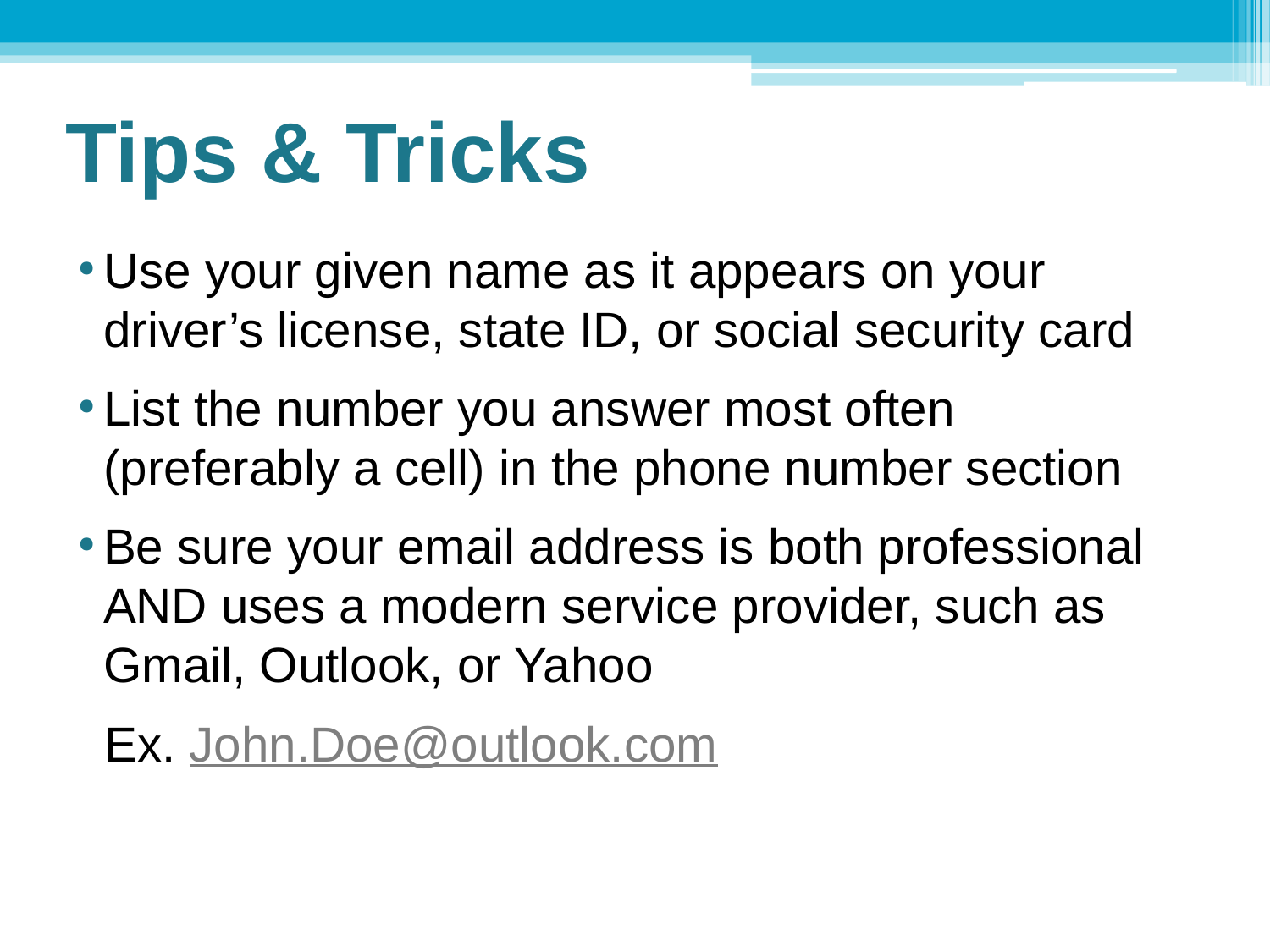

# Tips & Tricks
Use your given name as it appears on your driver’s license, state ID, or social security card
List the number you answer most often (preferably a cell) in the phone number section
Be sure your email address is both professional AND uses a modern service provider, such as Gmail, Outlook, or Yahoo
  Ex. John.Doe@outlook.com